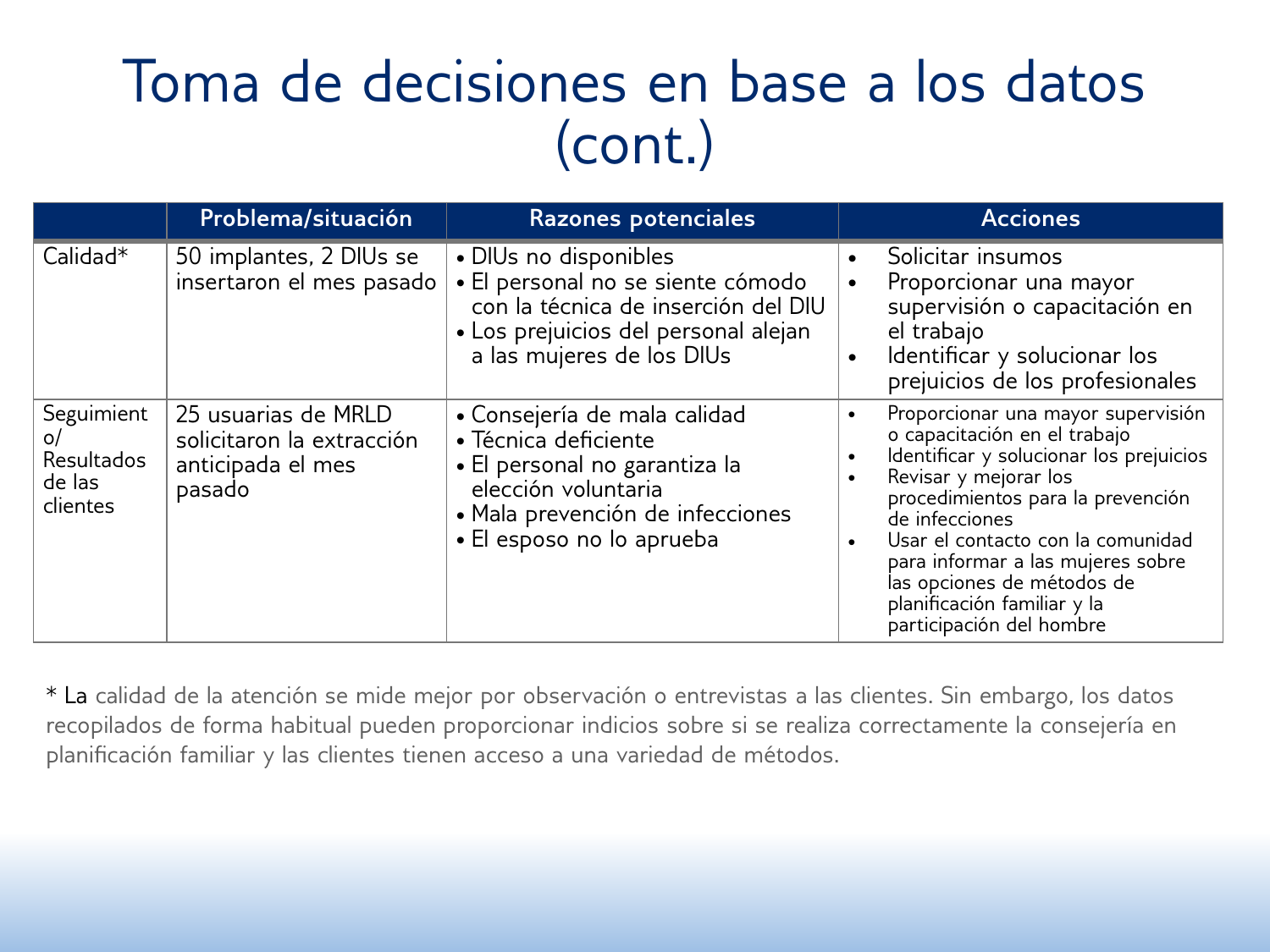

# Toma de decisiones en base a los datos (cont.)
|  | Problema/situación | Razones potenciales | Acciones |
| --- | --- | --- | --- |
| Calidad\* | 50 implantes, 2 DIUs se insertaron el mes pasado | DIUs no disponibles El personal no se siente cómodo con la técnica de inserción del DIU Los prejuicios del personal alejan a las mujeres de los DIUs | Solicitar insumos Proporcionar una mayor supervisión o capacitación en el trabajo Identificar y solucionar los prejuicios de los profesionales |
| Seguimiento/Resultados de las clientes | 25 usuarias de MRLD solicitaron la extracción anticipada el mes pasado | Consejería de mala calidad Técnica deficiente El personal no garantiza la elección voluntaria Mala prevención de infecciones El esposo no lo aprueba | Proporcionar una mayor supervisión o capacitación en el trabajo Identificar y solucionar los prejuicios Revisar y mejorar los procedimientos para la prevención de infecciones Usar el contacto con la comunidad para informar a las mujeres sobre las opciones de métodos de planificación familiar y la participación del hombre |
* La calidad de la atención se mide mejor por observación o entrevistas a las clientes. Sin embargo, los datos recopilados de forma habitual pueden proporcionar indicios sobre si se realiza correctamente la consejería en planificación familiar y las clientes tienen acceso a una variedad de métodos.